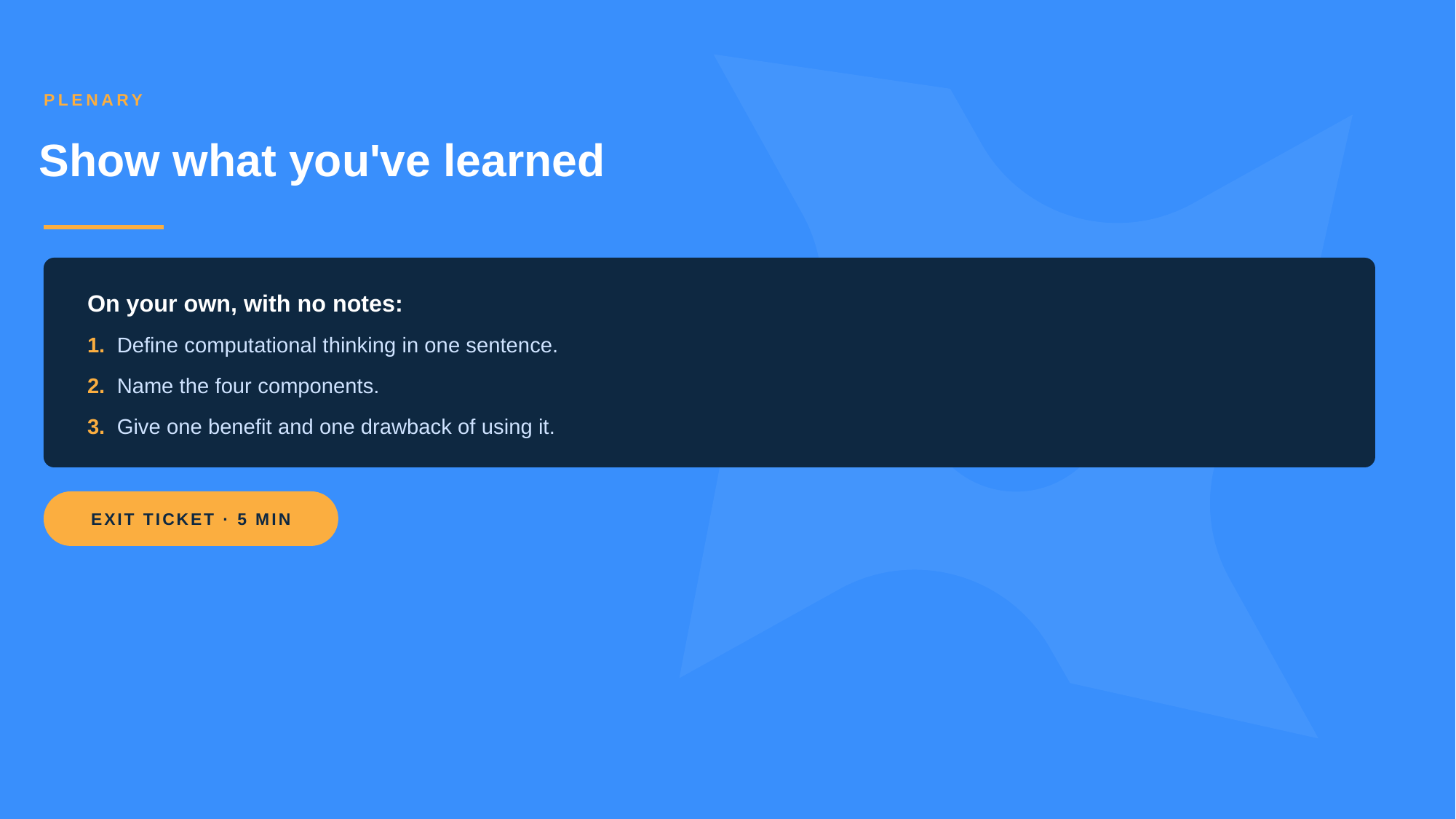

PLENARY
Show what you've learned

On your own, with no notes:
1.  Define computational thinking in one sentence.
2.  Name the four components.
3.  Give one benefit and one drawback of using it.
EXIT TICKET · 5 MIN